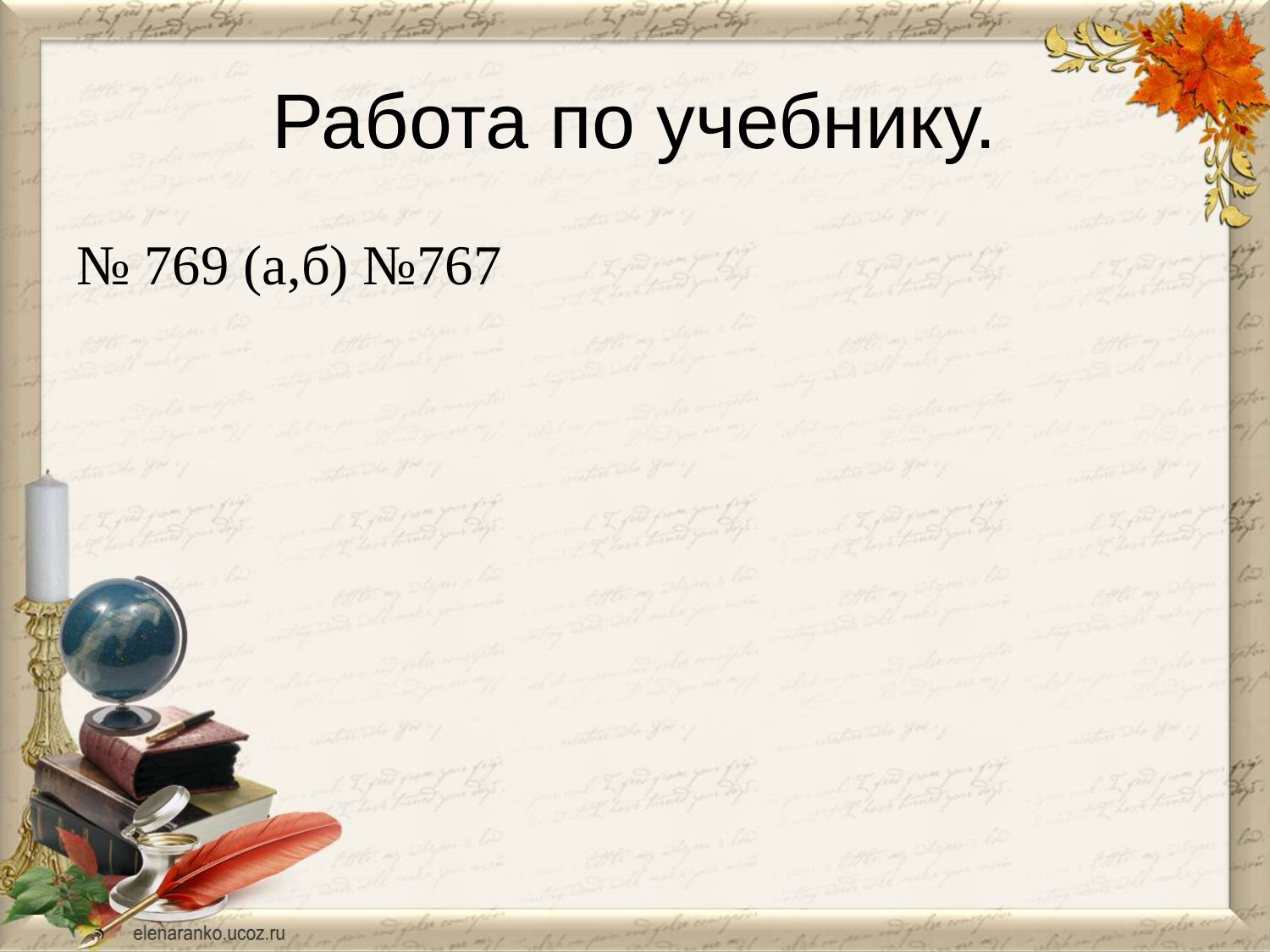

# Работа по учебнику.
№ 769 (а,б) №767